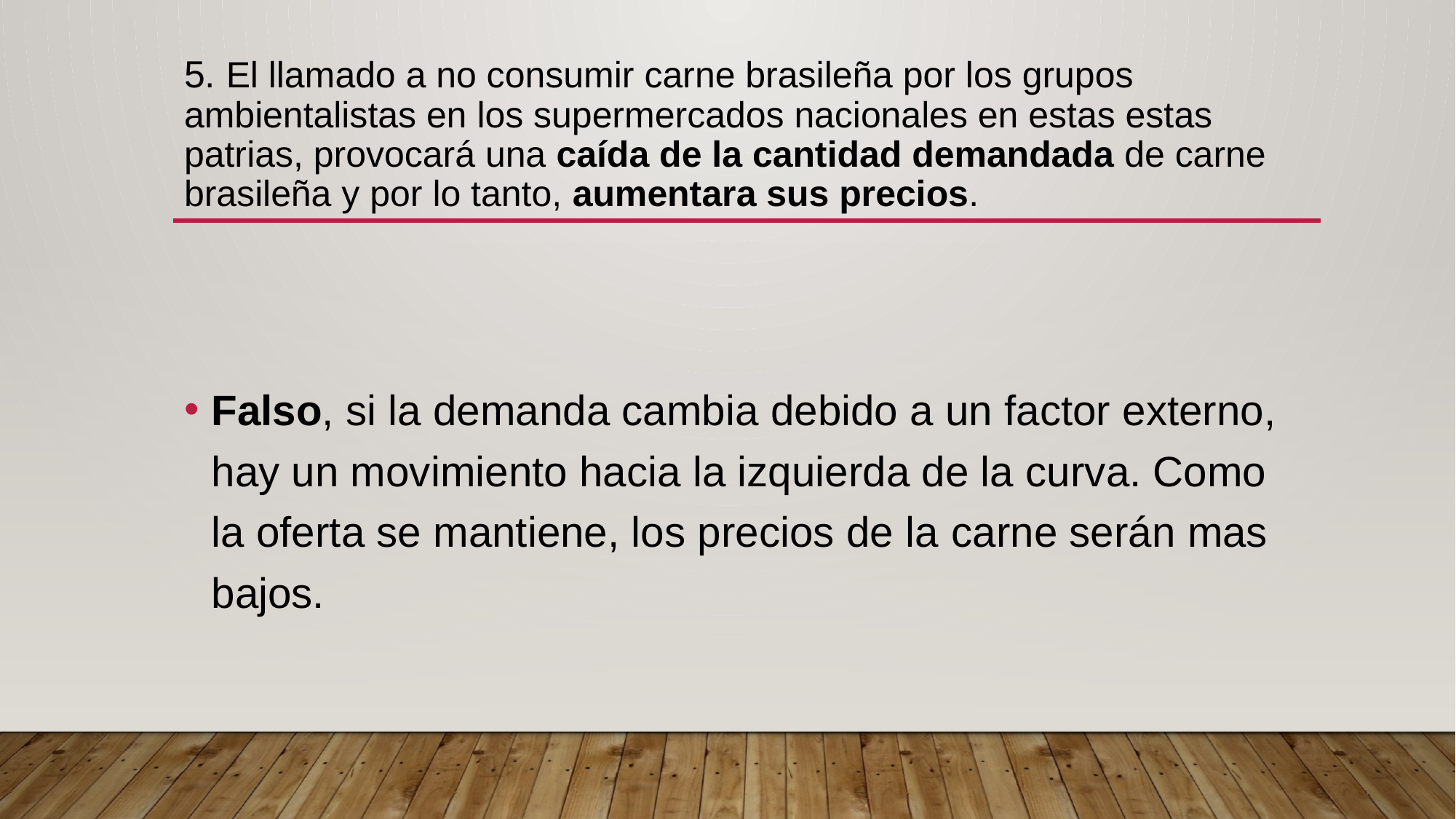

# 5. El llamado a no consumir carne brasileña por los grupos ambientalistas en los supermercados nacionales en estas estas patrias, provocará una caída de la cantidad demandada de carne brasileña y por lo tanto, aumentara sus precios.
Falso, si la demanda cambia debido a un factor externo, hay un movimiento hacia la izquierda de la curva. Como la oferta se mantiene, los precios de la carne serán mas bajos.